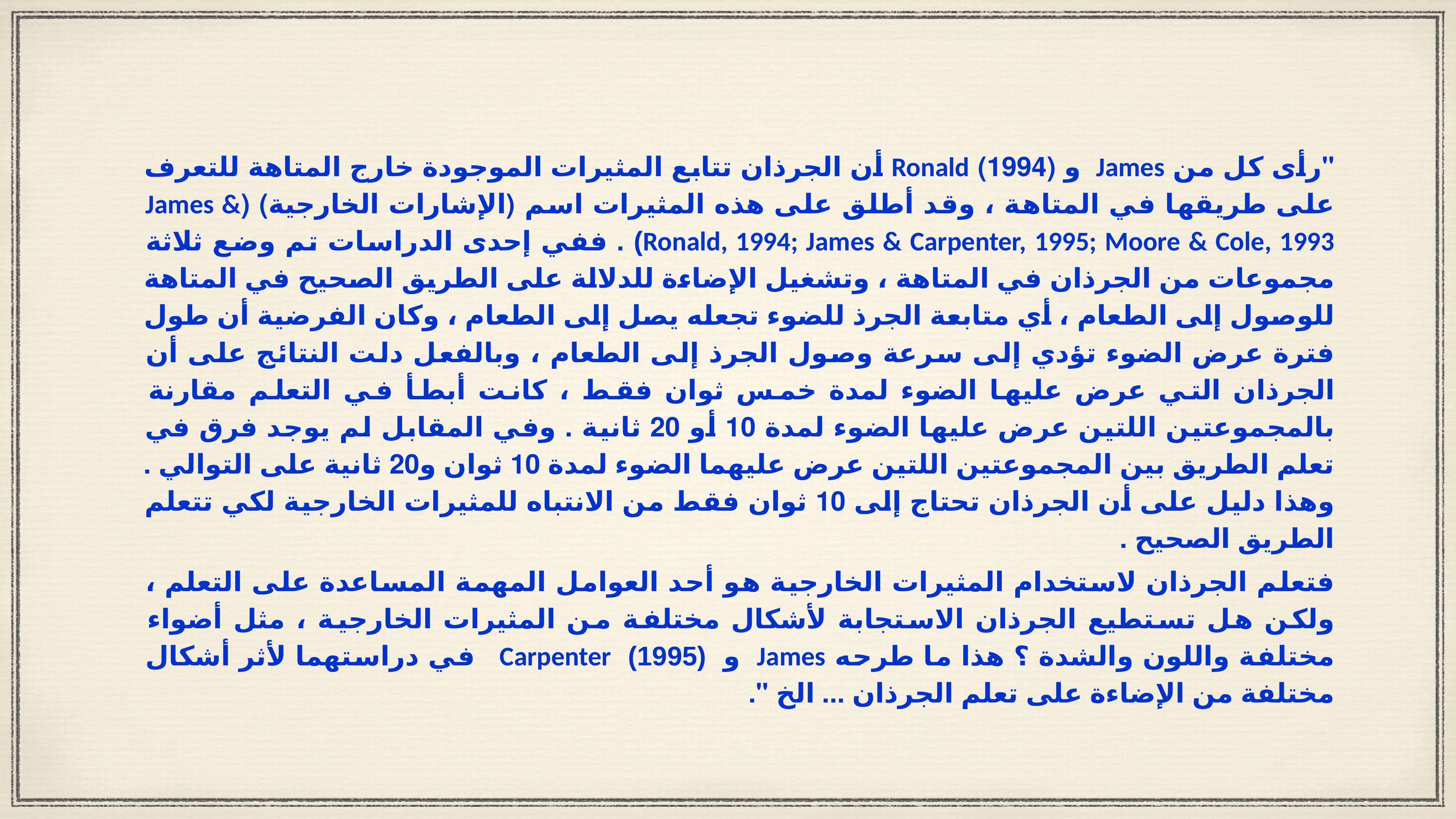

"رأى كل من James  و Ronald (1994) أن الجرذان تتابع المثيرات الموجودة خارج المتاهة للتعرف على طريقها في المتاهة ، وقد أطلق على هذه المثيرات اسم (الإشارات الخارجية) (James & Ronald, 1994; James & Carpenter, 1995; Moore & Cole, 1993) . ففي إحدى الدراسات تم وضع ثلاثة مجموعات من الجرذان في المتاهة ، وتشغيل الإضاءة للدلالة على الطريق الصحيح في المتاهة للوصول إلى الطعام ، أي متابعة الجرذ للضوء تجعله يصل إلى الطعام ، وكان الفرضية أن طول فترة عرض الضوء تؤدي إلى سرعة وصول الجرذ إلى الطعام ، وبالفعل دلت النتائج على أن الجرذان التي عرض عليها الضوء لمدة خمس ثوان فقط ، كانت أبطأ في التعلم مقارنة بالمجموعتين اللتين عرض عليها الضوء لمدة 10 أو 20 ثانية . وفي المقابل لم يوجد فرق في تعلم الطريق بين المجموعتين اللتين عرض عليهما الضوء لمدة 10 ثوان و20 ثانية على التوالي . وهذا دليل على أن الجرذان تحتاج إلى 10 ثوان فقط من الانتباه للمثيرات الخارجية لكي تتعلم الطريق الصحيح .
فتعلم الجرذان لاستخدام المثيرات الخارجية هو أحد العوامل المهمة المساعدة على التعلم ، ولكن هل تستطيع الجرذان الاستجابة لأشكال مختلفة من المثيرات الخارجية ، مثل أضواء مختلفة واللون والشدة ؟ هذا ما طرحه James  و  Carpenter  (1995)   في دراستهما لأثر أشكال مختلفة من الإضاءة على تعلم الجرذان ... الخ ".